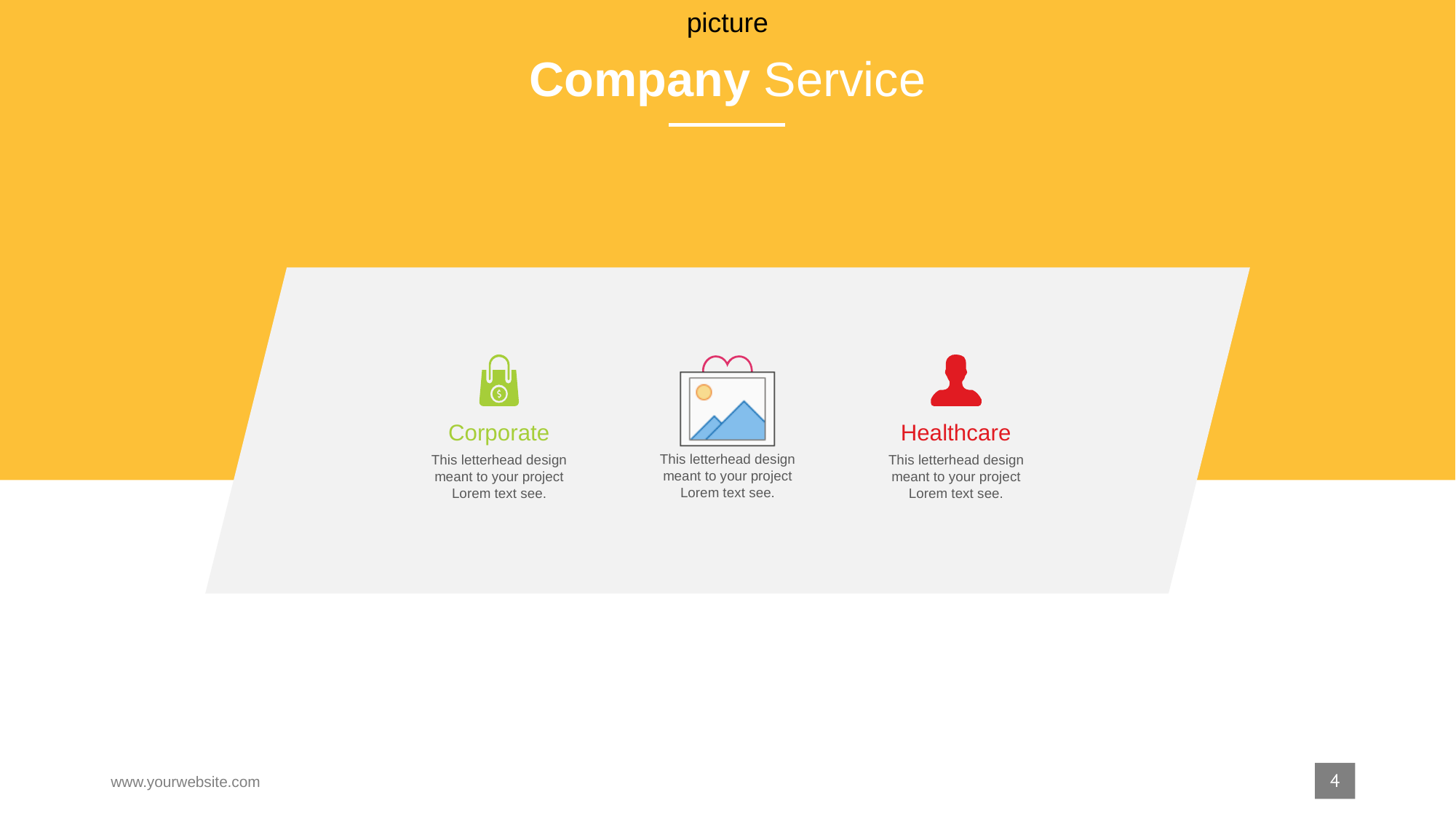

# Company Service

Charities
This letterhead design meant to your project Lorem text see.
Corporate
This letterhead design meant to your project Lorem text see.
Healthcare
This letterhead design meant to your project Lorem text see.
www.yourwebsite.com
4